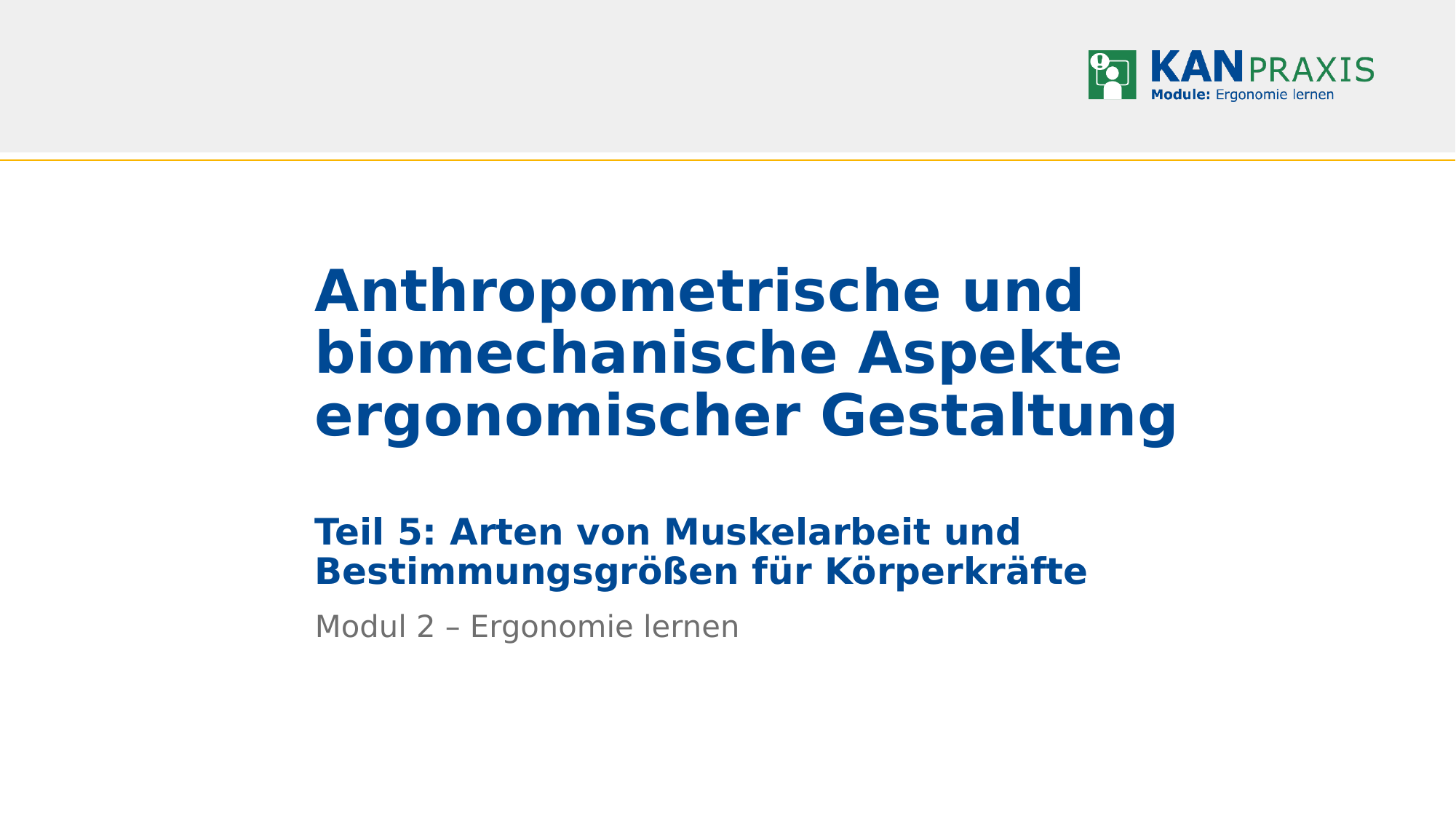

# Anthropometrische und biomechanische Aspekte ergonomischer Gestaltung Teil 5: Arten von Muskelarbeit und Bestimmungsgrößen für Körperkräfte
Modul 2 – Ergonomie lernen